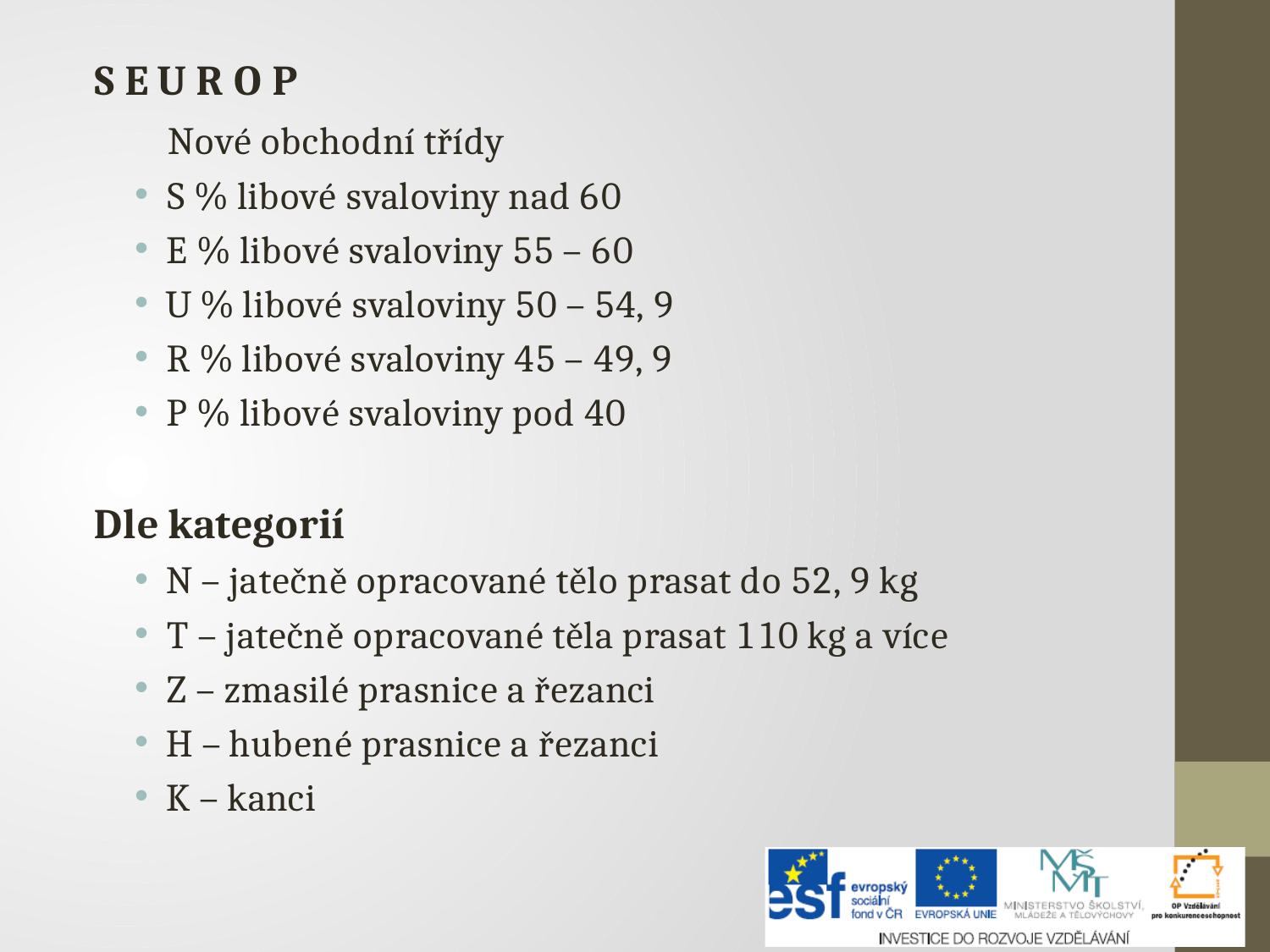

S E U R O P
        Nové obchodní třídy
S % libové svaloviny nad 60
E % libové svaloviny 55 – 60
U % libové svaloviny 50 – 54, 9
R % libové svaloviny 45 – 49, 9
P % libové svaloviny pod 40

Dle kategorií
N – jatečně opracované tělo prasat do 52, 9 kg
T – jatečně opracované těla prasat 110 kg a více
Z – zmasilé prasnice a řezanci
H – hubené prasnice a řezanci
K – kanci